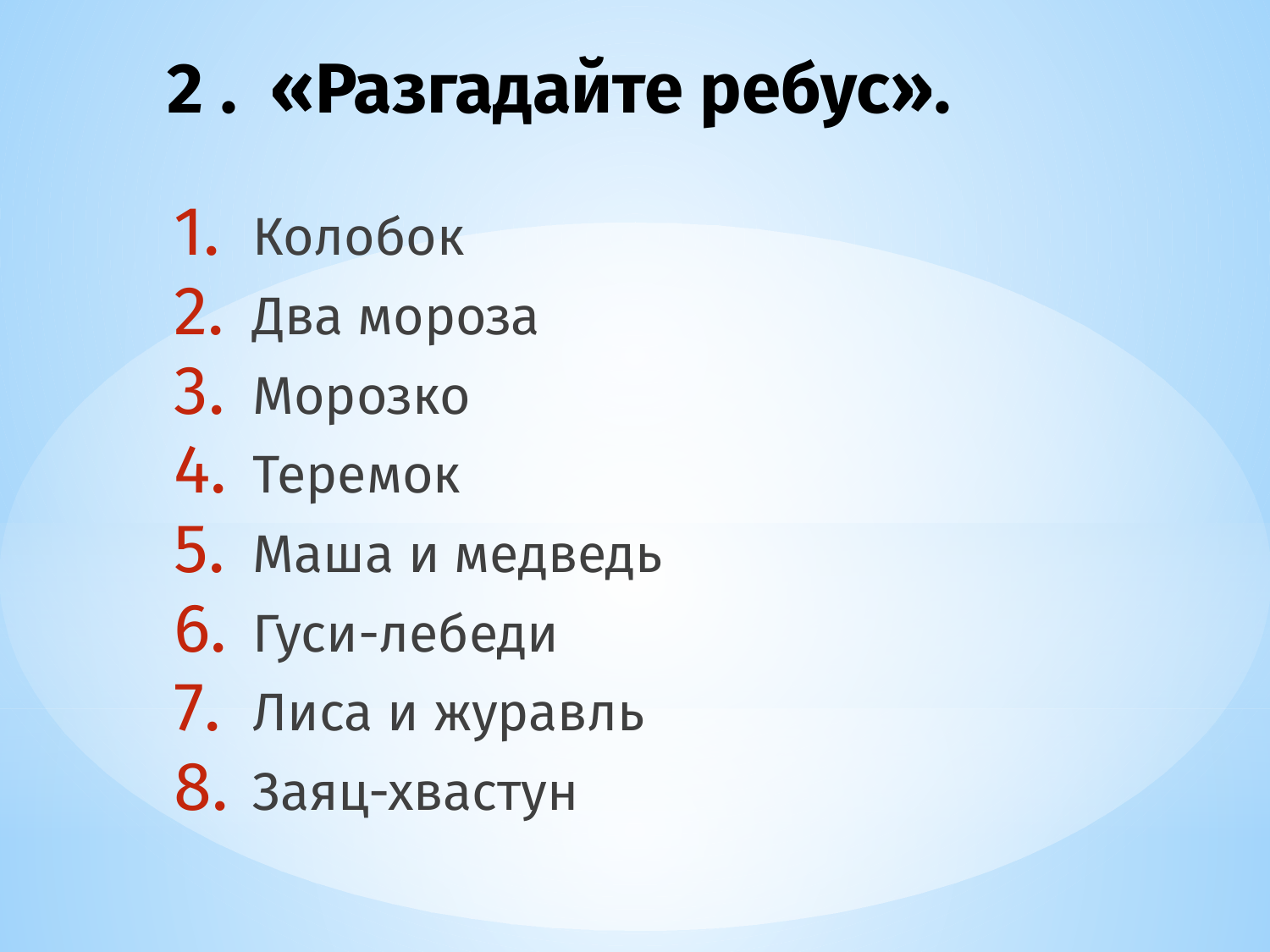

# 2 .  «Разгадайте ребус».
 Колобок
 Два мороза
 Морозко
 Теремок
 Маша и медведь
 Гуси-лебеди
 Лиса и журавль
 Заяц-хвастун